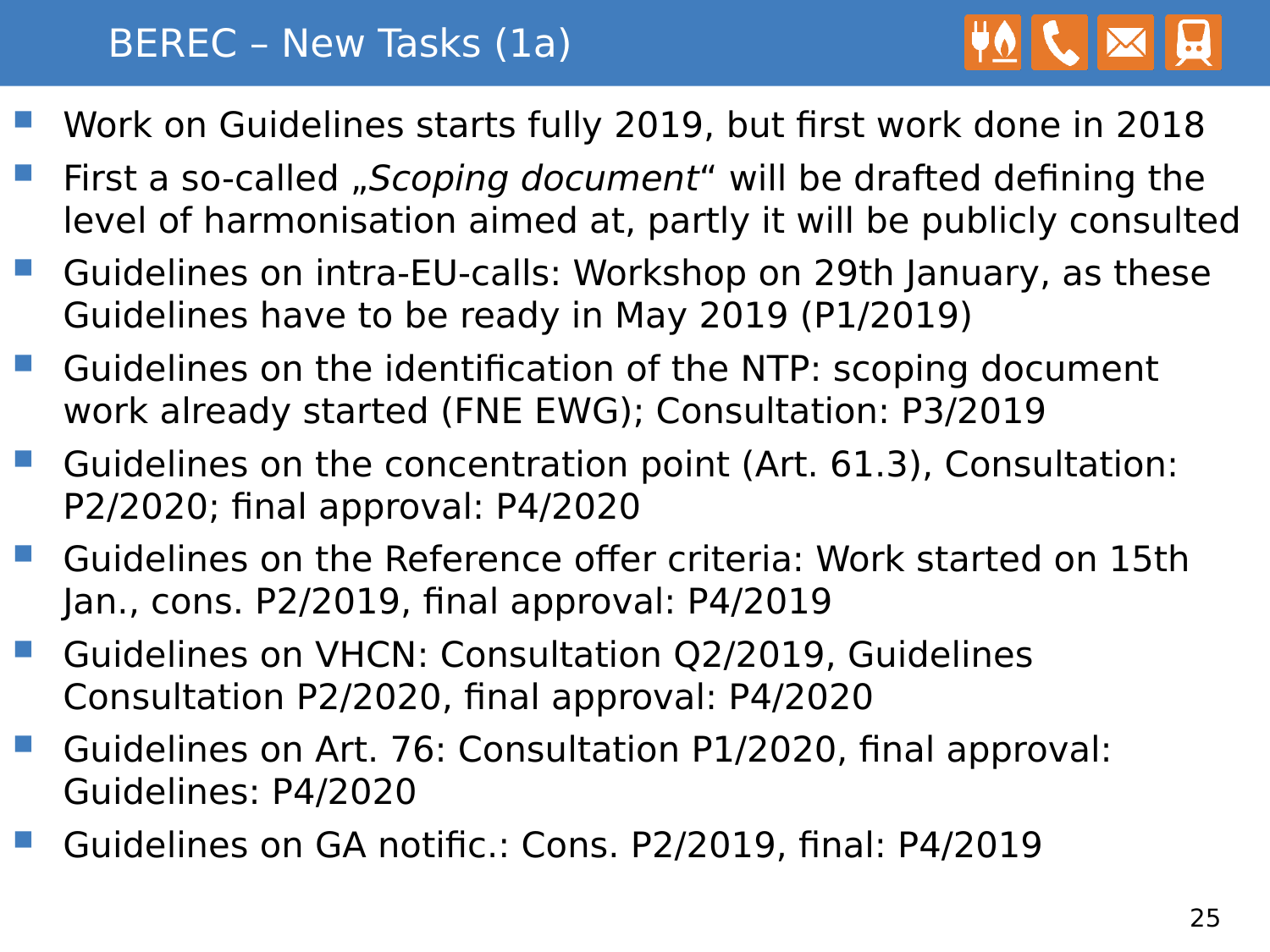

# BEREC – New Tasks (1a)
Work on Guidelines starts fully 2019, but first work done in 2018
First a so-called „Scoping document“ will be drafted defining the level of harmonisation aimed at, partly it will be publicly consulted
Guidelines on intra-EU-calls: Workshop on 29th January, as these Guidelines have to be ready in May 2019 (P1/2019)
Guidelines on the identification of the NTP: scoping document work already started (FNE EWG); Consultation: P3/2019
Guidelines on the concentration point (Art. 61.3), Consultation: P2/2020; final approval: P4/2020
Guidelines on the Reference offer criteria: Work started on 15th Jan., cons. P2/2019, final approval: P4/2019
Guidelines on VHCN: Consultation Q2/2019, Guidelines Consultation P2/2020, final approval: P4/2020
Guidelines on Art. 76: Consultation P1/2020, final approval: Guidelines: P4/2020
Guidelines on GA notific.: Cons. P2/2019, final: P4/2019
25